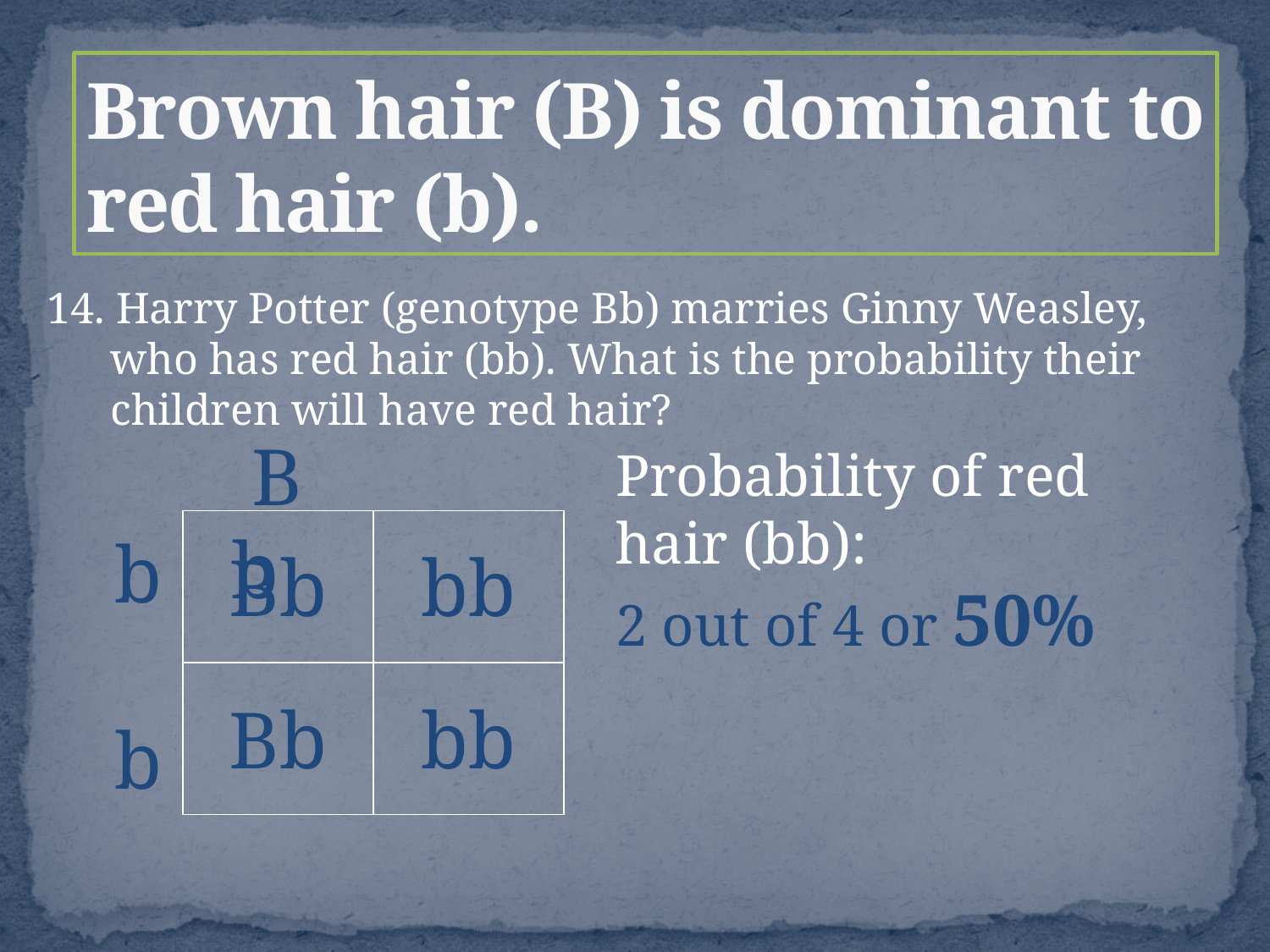

# Brown hair (B) is dominant to red hair (b).
14. Harry Potter (genotype Bb) marries Ginny Weasley, who has red hair (bb). What is the probability their children will have red hair?

 B         b
Probability of red hair (bb):
2 out of 4 or 50%

|  |  |
| --- | --- |
|  |  |
| Bb | bb |
| --- | --- |
| Bb | bb |
 b

 b